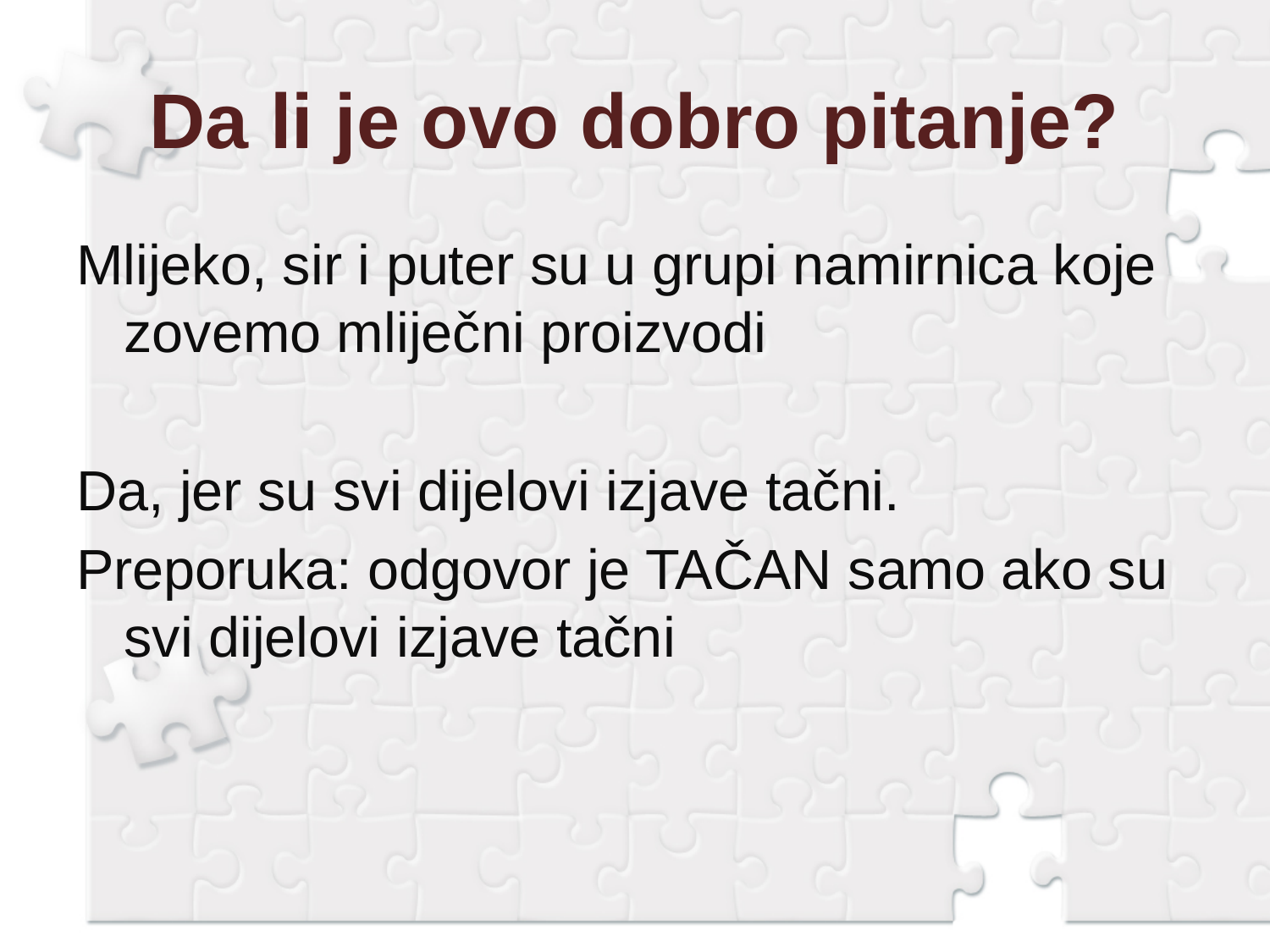

# Da li je ovo dobro pitanje?
Mlijeko, sir i puter su u grupi namirnica koje zovemo mliječni proizvodi

Da, jer su svi dijelovi izjave tačni.
Preporuka: odgovor je TAČAN samo ako su svi dijelovi izjave tačni